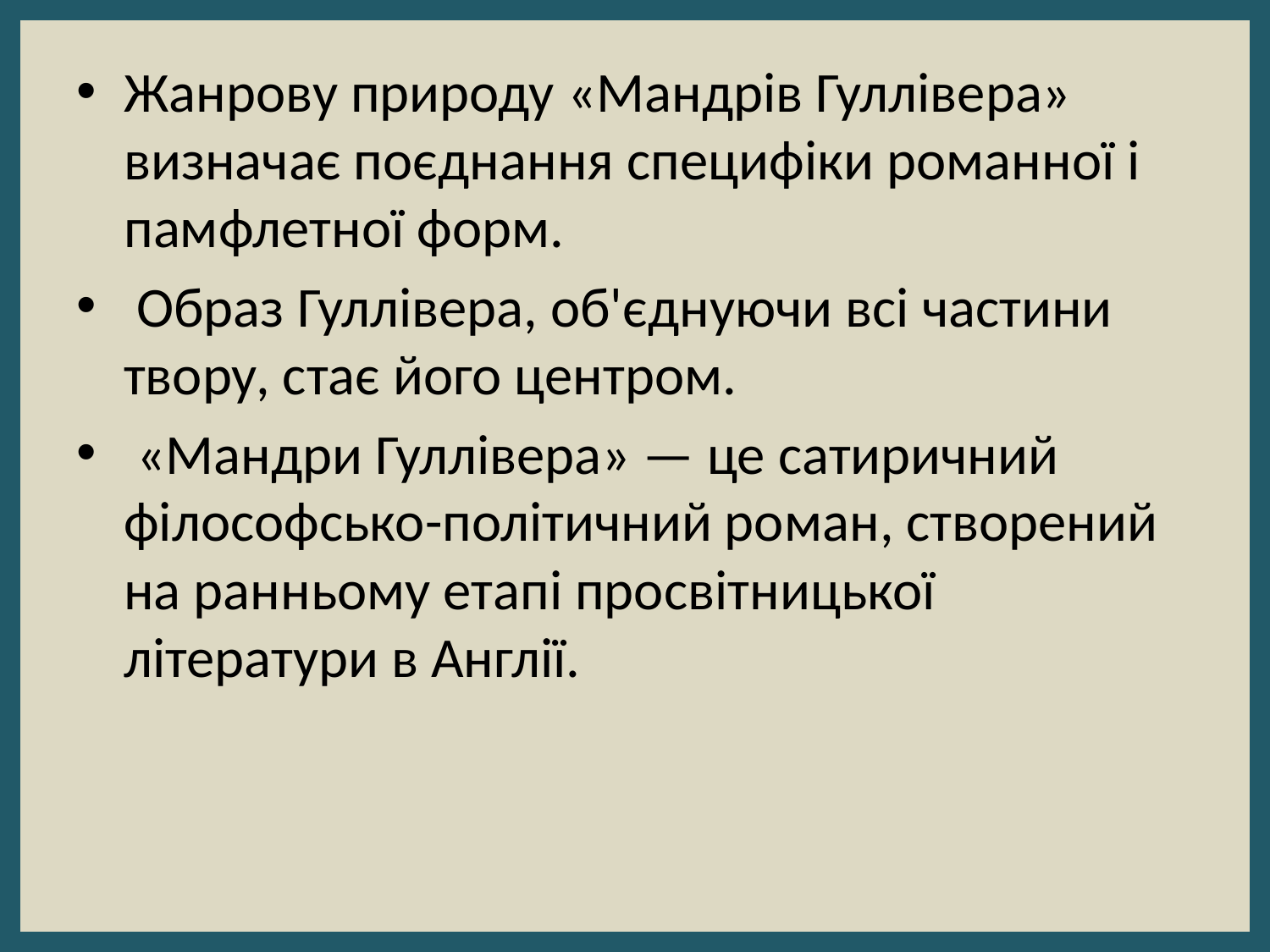

Жанрову природу «Мандрів Гуллівера» визначає поєднання специфіки романної і памфлетної форм.
 Образ Гуллівера, об'єднуючи всі частини твору, стає його центром.
 «Мандри Гуллівера» — це сатиричний філософсько-політичний роман, створений на ранньому етапі просвітницької літератури в Англії.